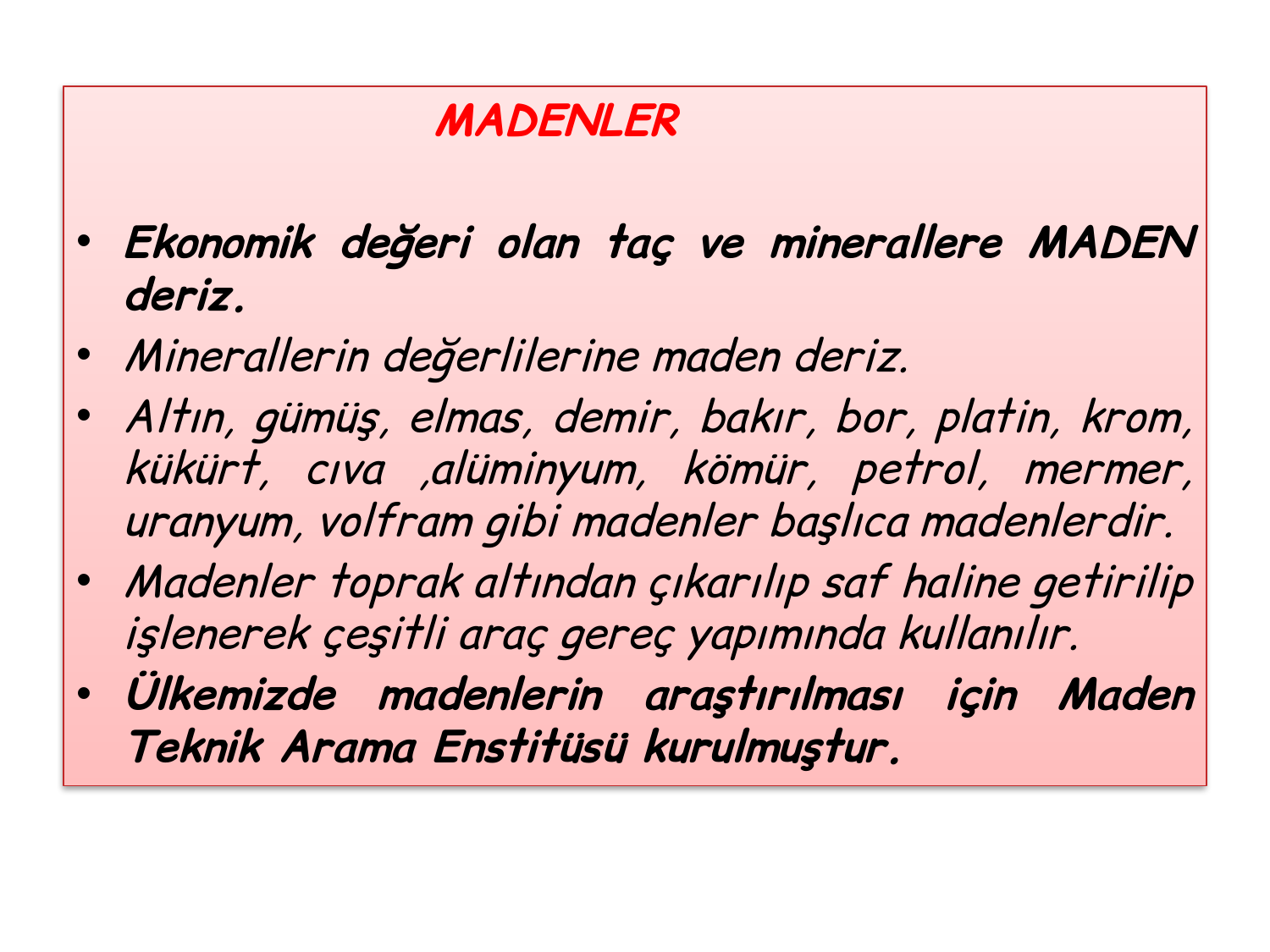

MADENLER

Ekonomik değeri olan taç ve minerallere MADEN deriz.
Minerallerin değerlilerine maden deriz.
Altın, gümüş, elmas, demir, bakır, bor, platin, krom, kükürt, cıva ,alüminyum, kömür, petrol, mermer, uranyum, volfram gibi madenler başlıca madenlerdir.
Madenler toprak altından çıkarılıp saf haline getirilip işlenerek çeşitli araç gereç yapımında kullanılır.
Ülkemizde madenlerin araştırılması için Maden Teknik Arama Enstitüsü kurulmuştur.